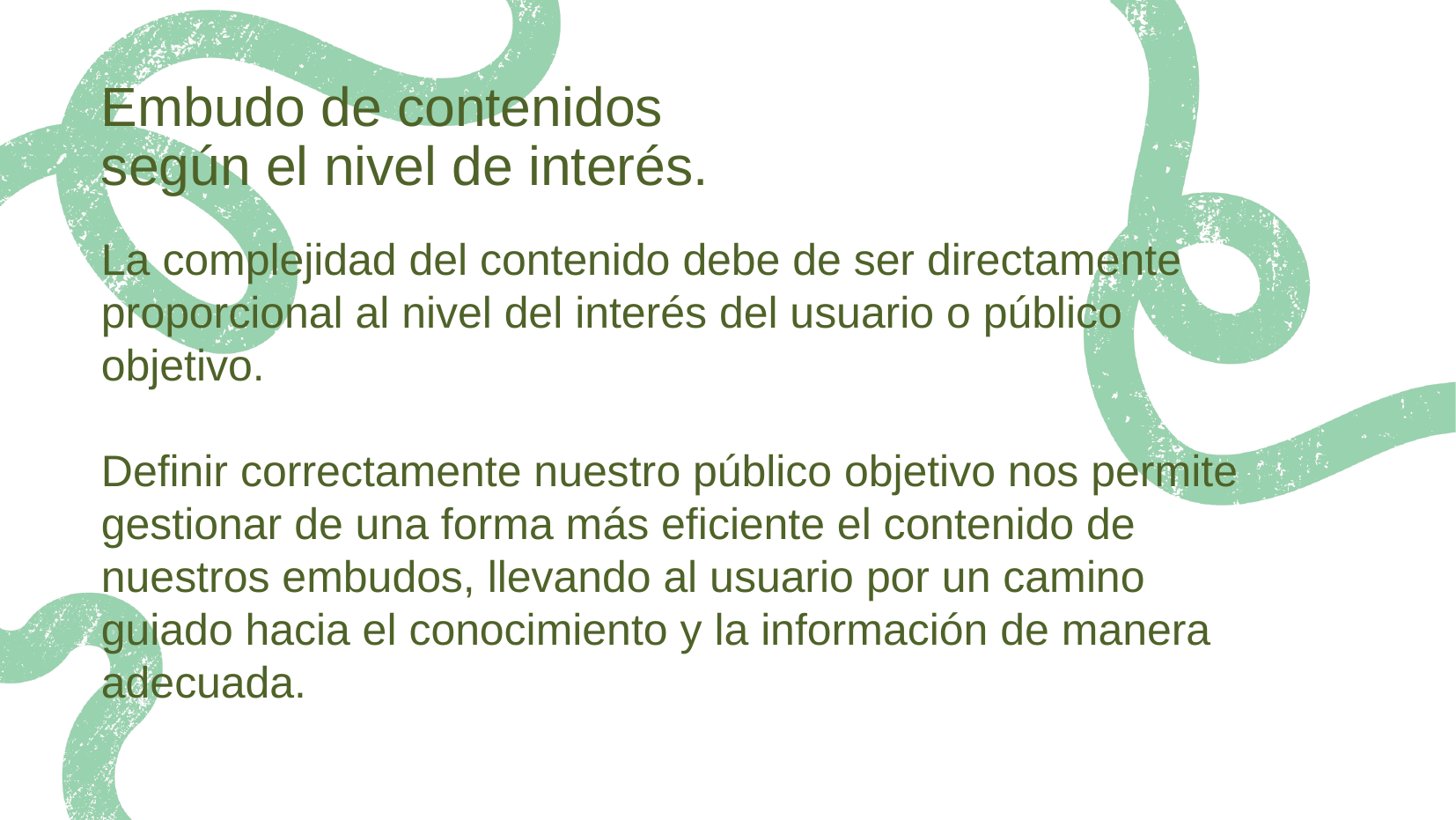

Embudo de contenidos según el nivel de interés.
La complejidad del contenido debe de ser directamente proporcional al nivel del interés del usuario o público objetivo.

Definir correctamente nuestro público objetivo nos permite gestionar de una forma más eficiente el contenido de nuestros embudos, llevando al usuario por un camino guiado hacia el conocimiento y la información de manera adecuada.